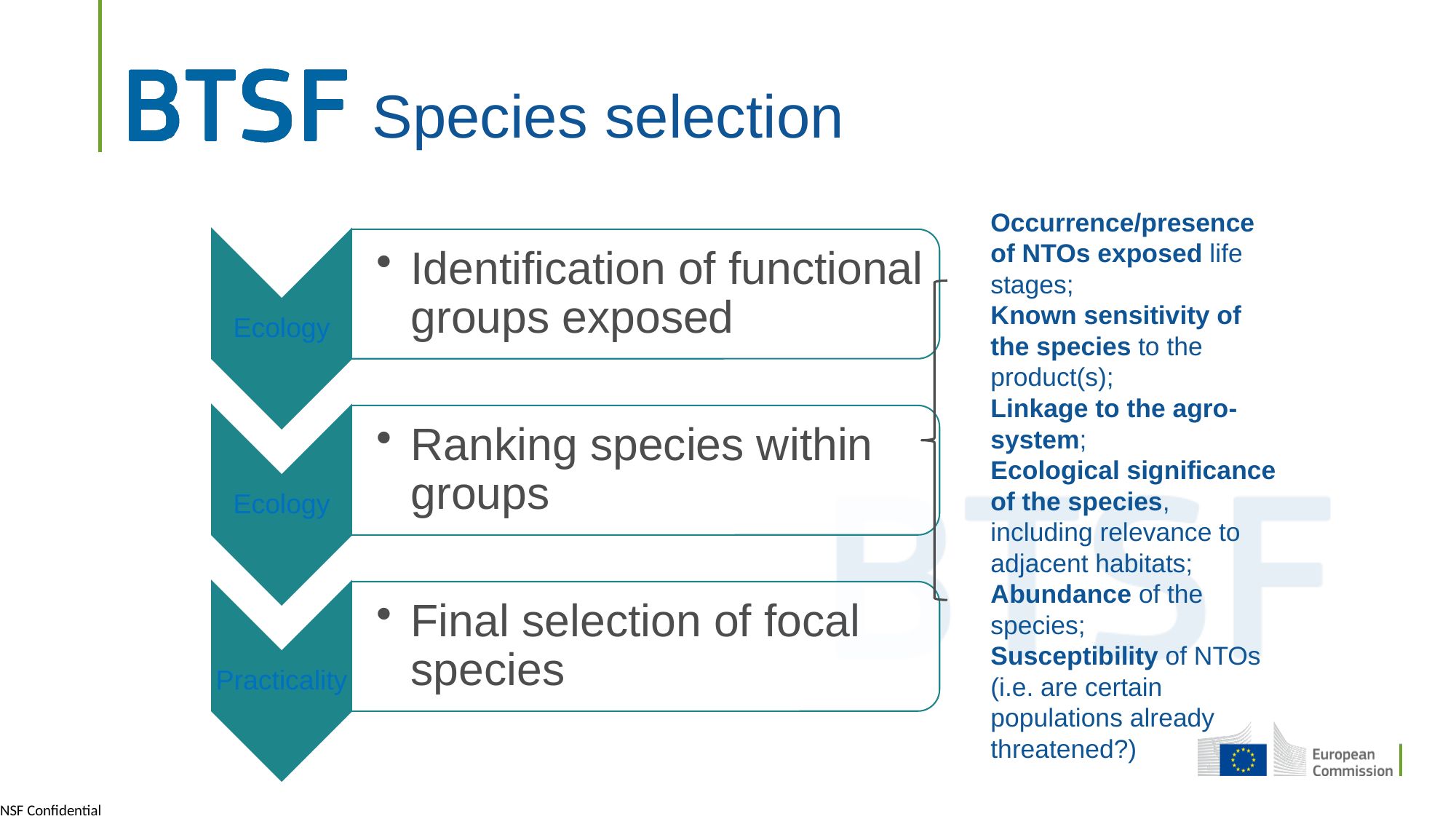

# Species selection

Occurrence/presence of NTOs exposed life stages;
Known sensitivity of the species to the product(s);
Linkage to the agro-system;
Ecological significance of the species, including relevance to adjacent habitats;
Abundance of the species;
Susceptibility of NTOs (i.e. are certain populations already threatened?)
Ecology
Identification of functional groups exposed
Ecology
Ranking species within groups
Practicality
Final selection of focal species

7